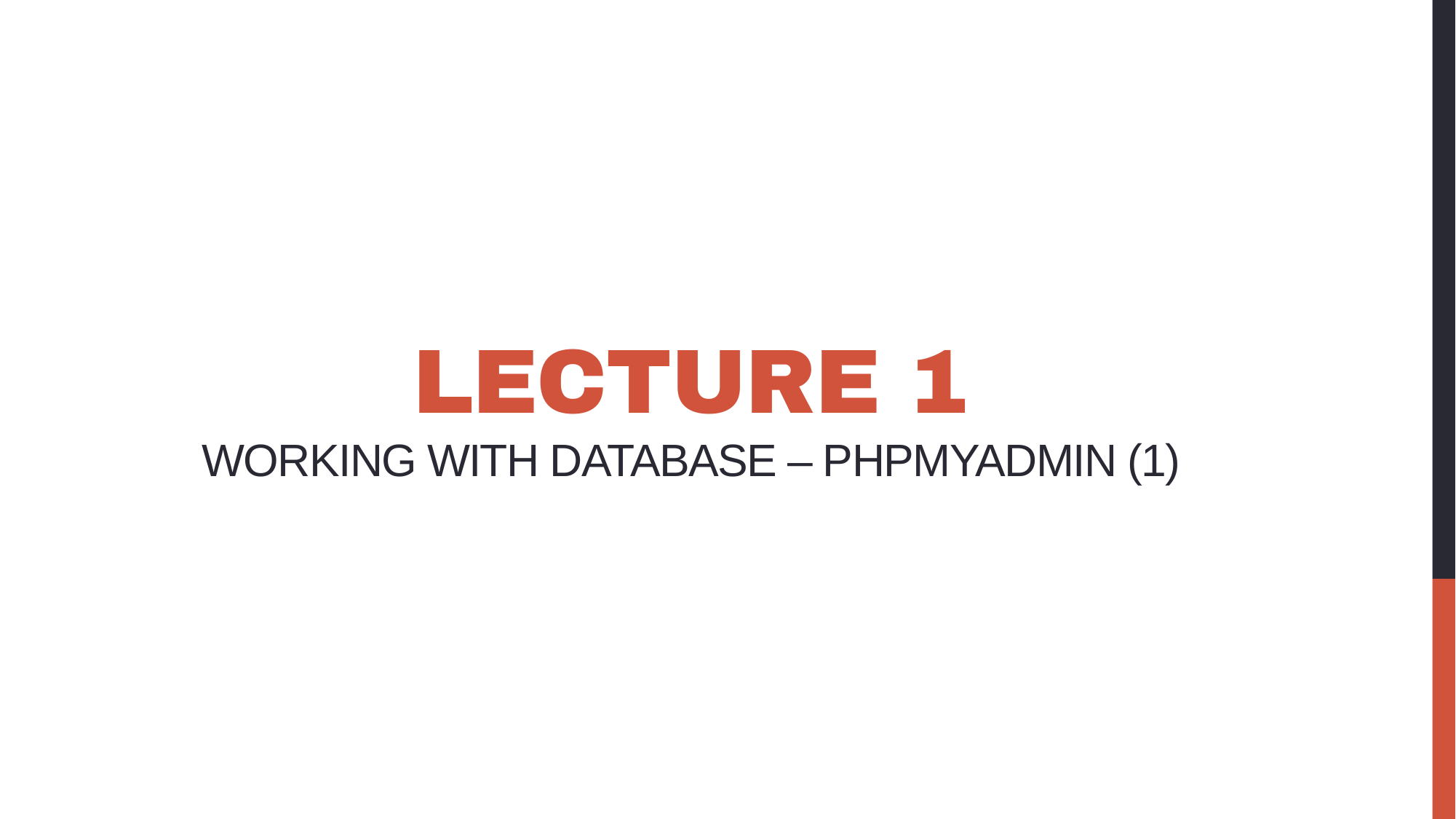

# Lecture 1 Working with Database – PhpMyAdmin (1)